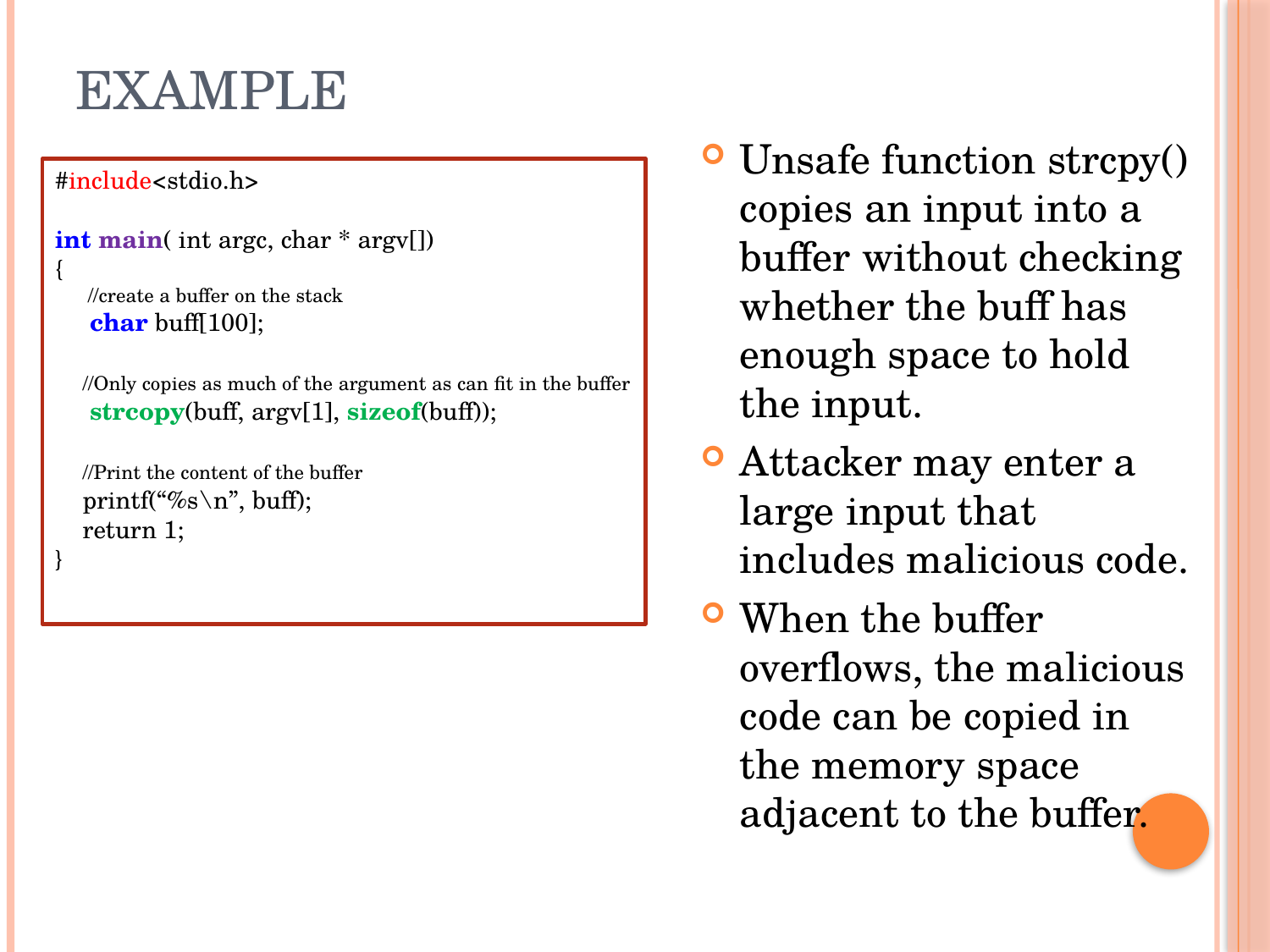

# Example
Unsafe function strcpy() copies an input into a buffer without checking whether the buff has enough space to hold the input.
Attacker may enter a large input that includes malicious code.
When the buffer overflows, the malicious code can be copied in the memory space adjacent to the buffer.
#include<stdio.h>

int main( int argc, char * argv[])
{
      //create a buffer on the stack
     char buff[100];

    //Only copies as much of the argument as can fit in the buffer
     strcopy(buff, argv[1], sizeof(buff));

    //Print the content of the buffer
    printf(“%s\n”, buff);
    return 1;
}